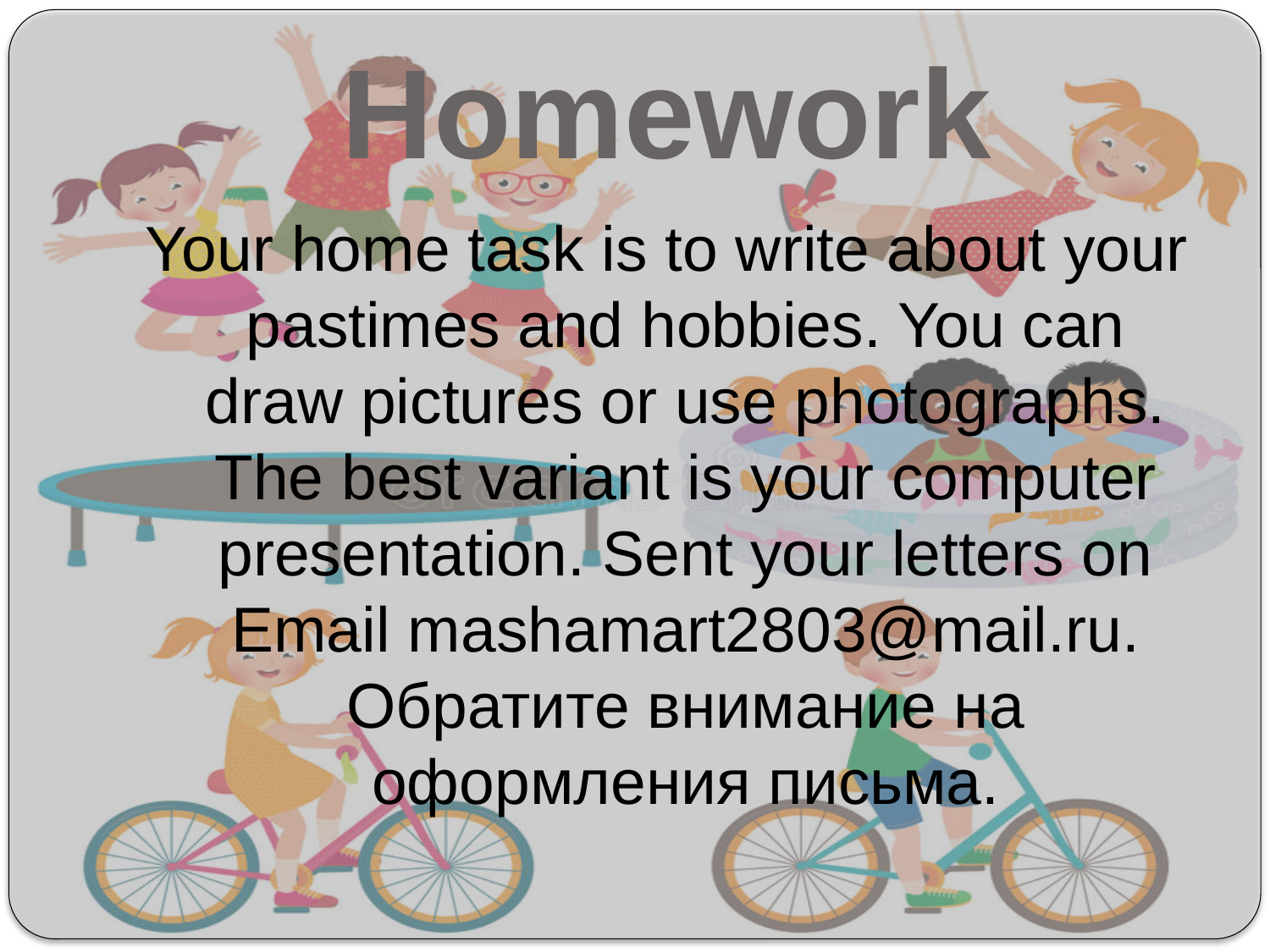

# Homework
Your home task is to write about your pastimes and hobbies. You can draw pictures or use photographs. The best variant is your computer presentation. Sent your letters on Email mashamart2803@mail.ru. Обратите внимание на оформления письма.